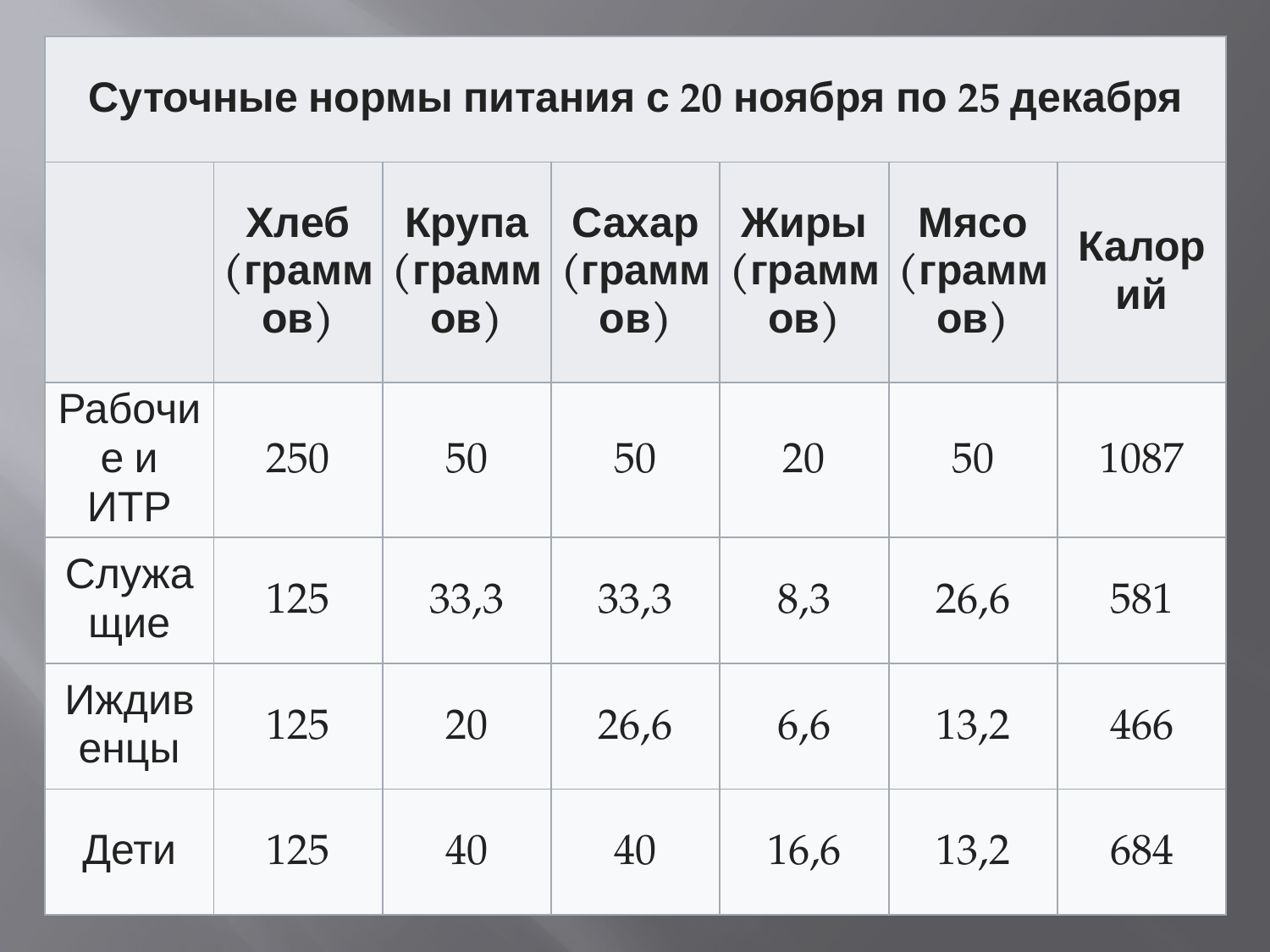

| Суточные нормы питания с 20 ноября по 25 декабря |  |  |  |  |  |  |
| --- | --- | --- | --- | --- | --- | --- |
|  | Хлеб (граммов) | Крупа (граммов) | Сахар (граммов) | Жиры (граммов) | Мясо (граммов) | Калорий |
| Рабочие и ИТР | 250 | 50 | 50 | 20 | 50 | 1087 |
| Служащие | 125 | 33,3 | 33,3 | 8,3 | 26,6 | 581 |
| Иждивенцы | 125 | 20 | 26,6 | 6,6 | 13,2 | 466 |
| Дети | 125 | 40 | 40 | 16,6 | 13,2 | 684 |